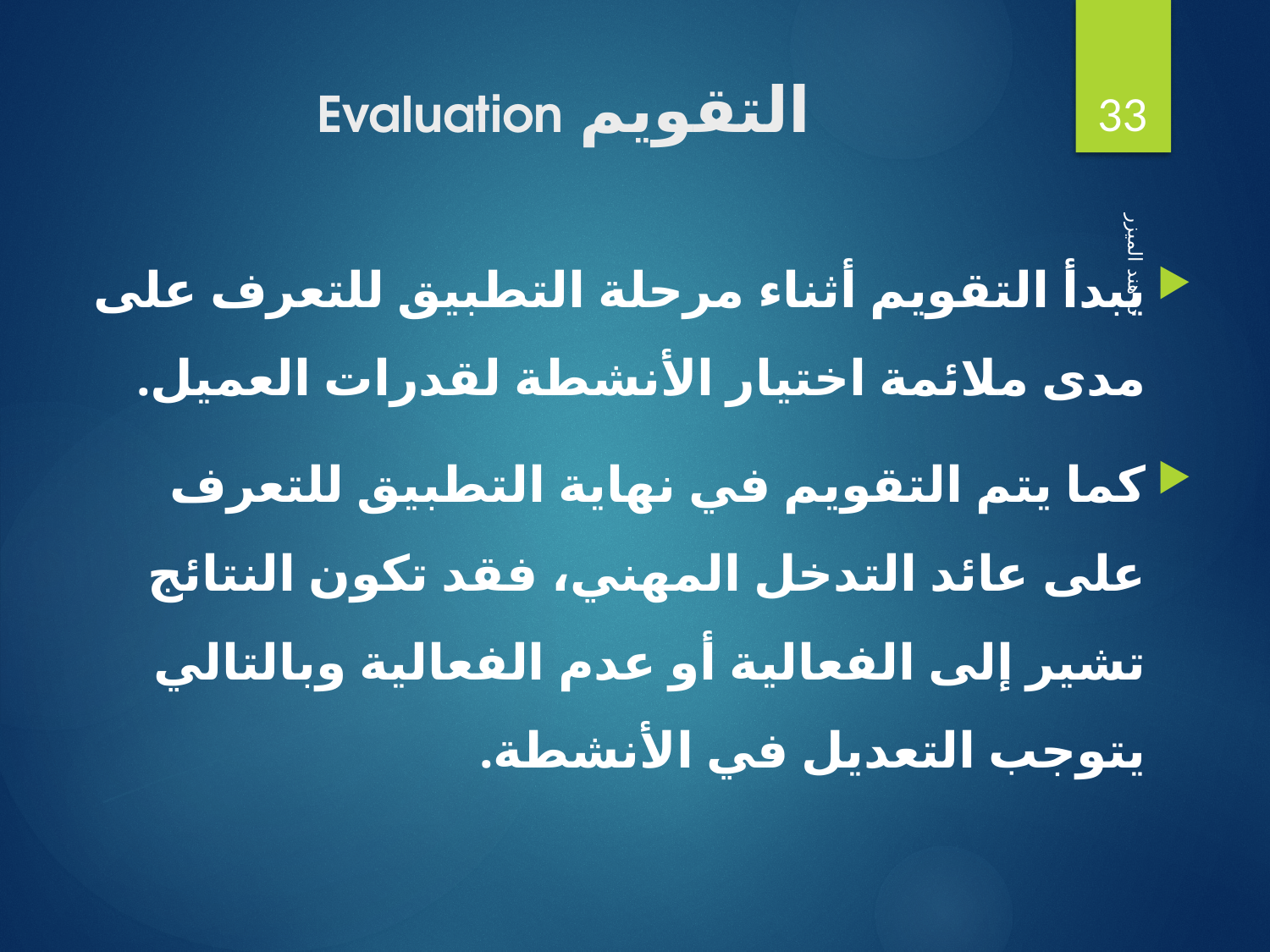

33
# التقويم Evaluation
يبدأ التقويم أثناء مرحلة التطبيق للتعرف على مدى ملائمة اختيار الأنشطة لقدرات العميل.
كما يتم التقويم في نهاية التطبيق للتعرف على عائد التدخل المهني، فقد تكون النتائج تشير إلى الفعالية أو عدم الفعالية وبالتالي يتوجب التعديل في الأنشطة.
د. هند الميزر